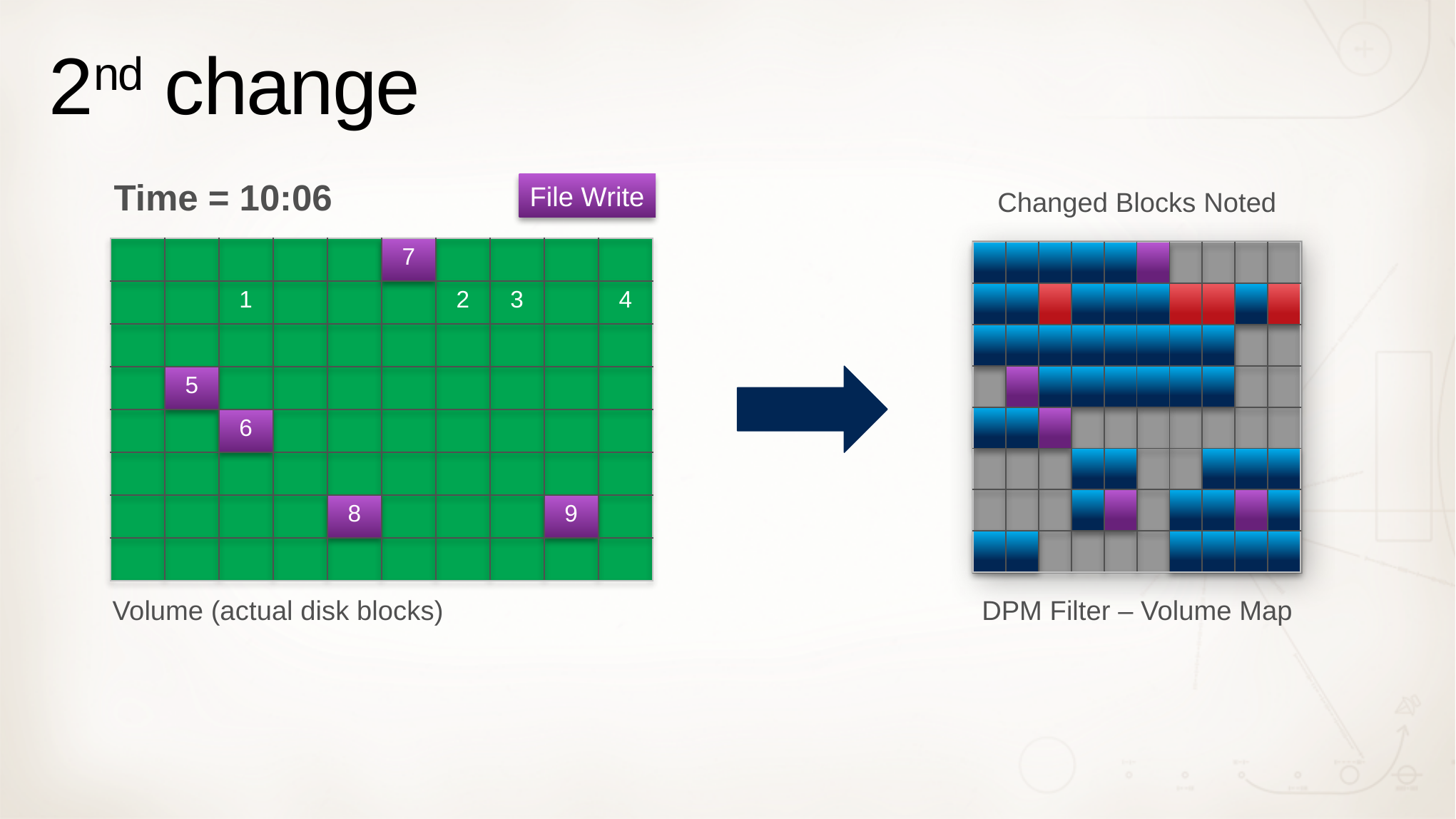

# 2nd change
Time = 10:06
File Write
Changed Blocks Noted

|  |  |  |  |  | 7 |  |  |  |  |
| --- | --- | --- | --- | --- | --- | --- | --- | --- | --- |
|  |  | 1 |  |  |  | 2 | 3 |  | 4 |
|  |  |  |  |  |  |  |  |  |  |
|  | 5 |  |  |  |  |  |  |  |  |
|  |  | 6 |  |  |  |  |  |  |  |
|  |  |  |  |  |  |  |  |  |  |
|  |  |  |  | 8 |  |  |  | 9 |  |
|  |  |  |  |  |  |  |  |  |  |

|  |  |  |  |  |  |  |  |  |  |
| --- | --- | --- | --- | --- | --- | --- | --- | --- | --- |
|  |  |  |  |  |  |  |  |  |  |
|  |  |  |  |  |  |  |  |  |  |
|  |  |  |  |  |  |  |  |  |  |
|  |  |  |  |  |  |  |  |  |  |
|  |  |  |  |  |  |  |  |  |  |
|  |  |  |  |  |  |  |  |  |  |
|  |  |  |  |  |  |  |  |  |  |
|  |  |  |  |  |  |  |  |  |  |
| --- | --- | --- | --- | --- | --- | --- | --- | --- | --- |
|  |  |  |  |  |  |  |  |  |  |
|  |  |  |  |  |  |  |  |  |  |
|  |  |  |  |  |  |  |  |  |  |
|  |  |  |  |  |  |  |  |  |  |
|  |  |  |  |  |  |  |  |  |  |
|  |  |  |  |  |  |  |  |  |  |
|  |  |  |  |  |  |  |  |  |  |
|  |  |  |  |  |  |  |  |  |  |
| --- | --- | --- | --- | --- | --- | --- | --- | --- | --- |
|  |  |  |  |  |  |  |  |  |  |
|  |  |  |  |  |  |  |  |  |  |
|  |  |  |  |  |  |  |  |  |  |
|  |  |  |  |  |  |  |  |  |  |
|  |  |  |  |  |  |  |  |  |  |
|  |  |  |  |  |  |  |  |  |  |
|  |  |  |  |  |  |  |  |  |  |

Volume (actual disk blocks)
DPM Filter – Volume Map